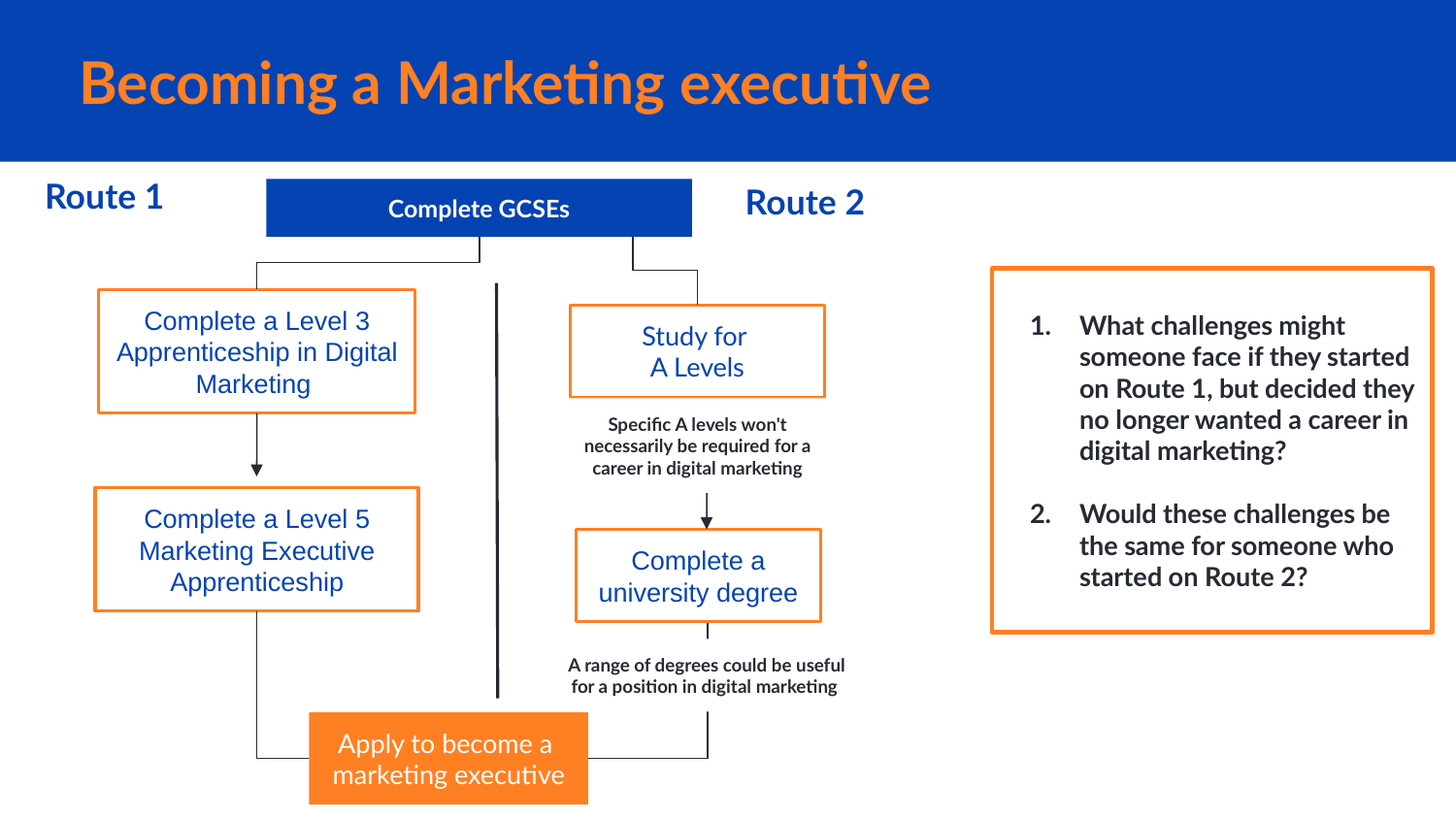

# Becoming a Marketing executive

Route 1
Route 2
Complete GCSEs
What challenges might someone face if they started on Route 1, but decided they no longer wanted a career in digital marketing?

Would these challenges be the same for someone who started on Route 2?
Complete a Level 3 Apprenticeship in Digital Marketing
Study for
A Levels
Specific A levels won't necessarily be required for a career in digital marketing
Complete a Level 5 Marketing Executive Apprenticeship
Complete a university degree
A range of degrees could be useful for a position in digital marketing
Apply to become a
marketing executive